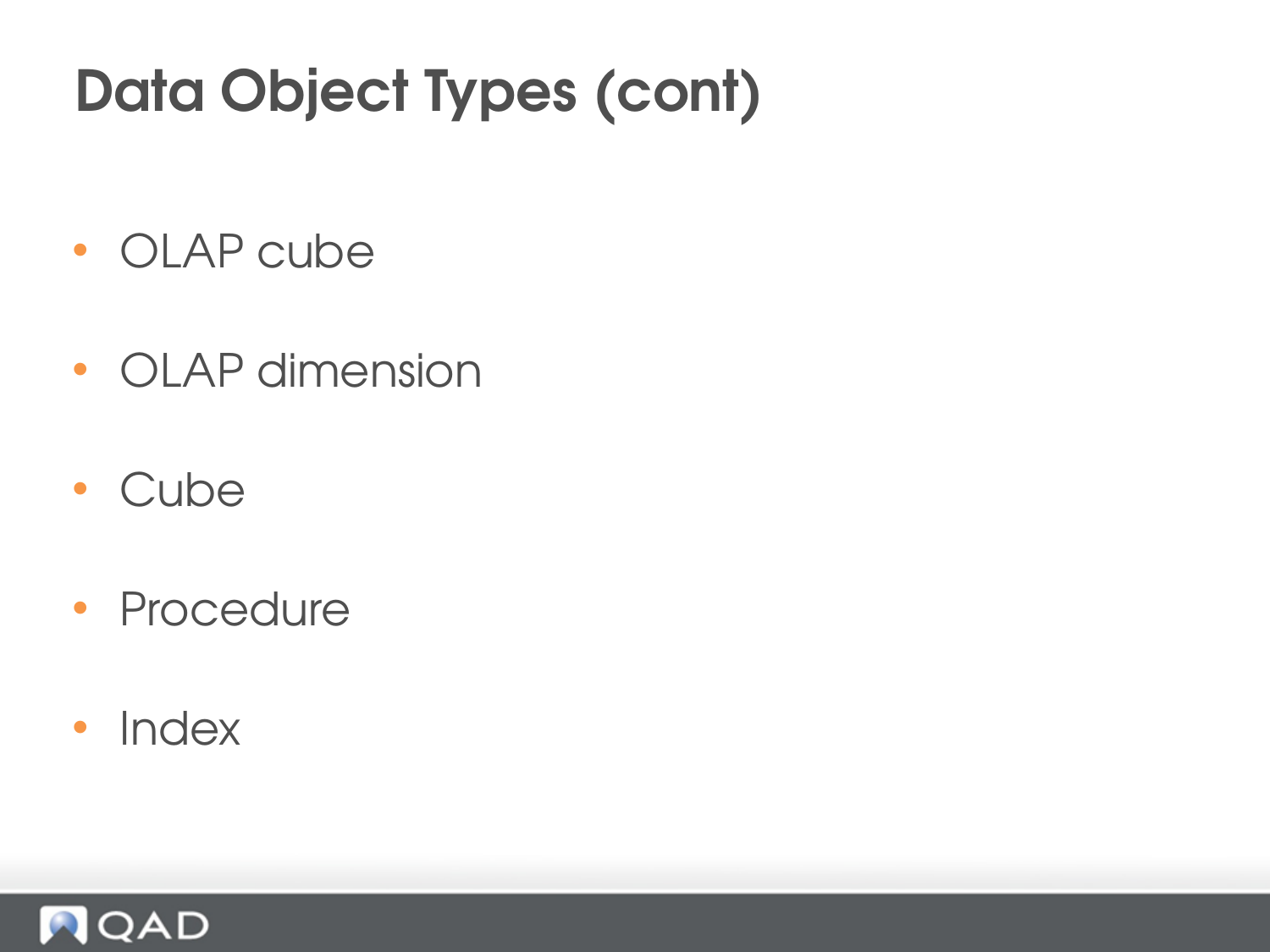

# Data Object Types (cont)
OLAP cube
OLAP dimension
Cube
Procedure
Index